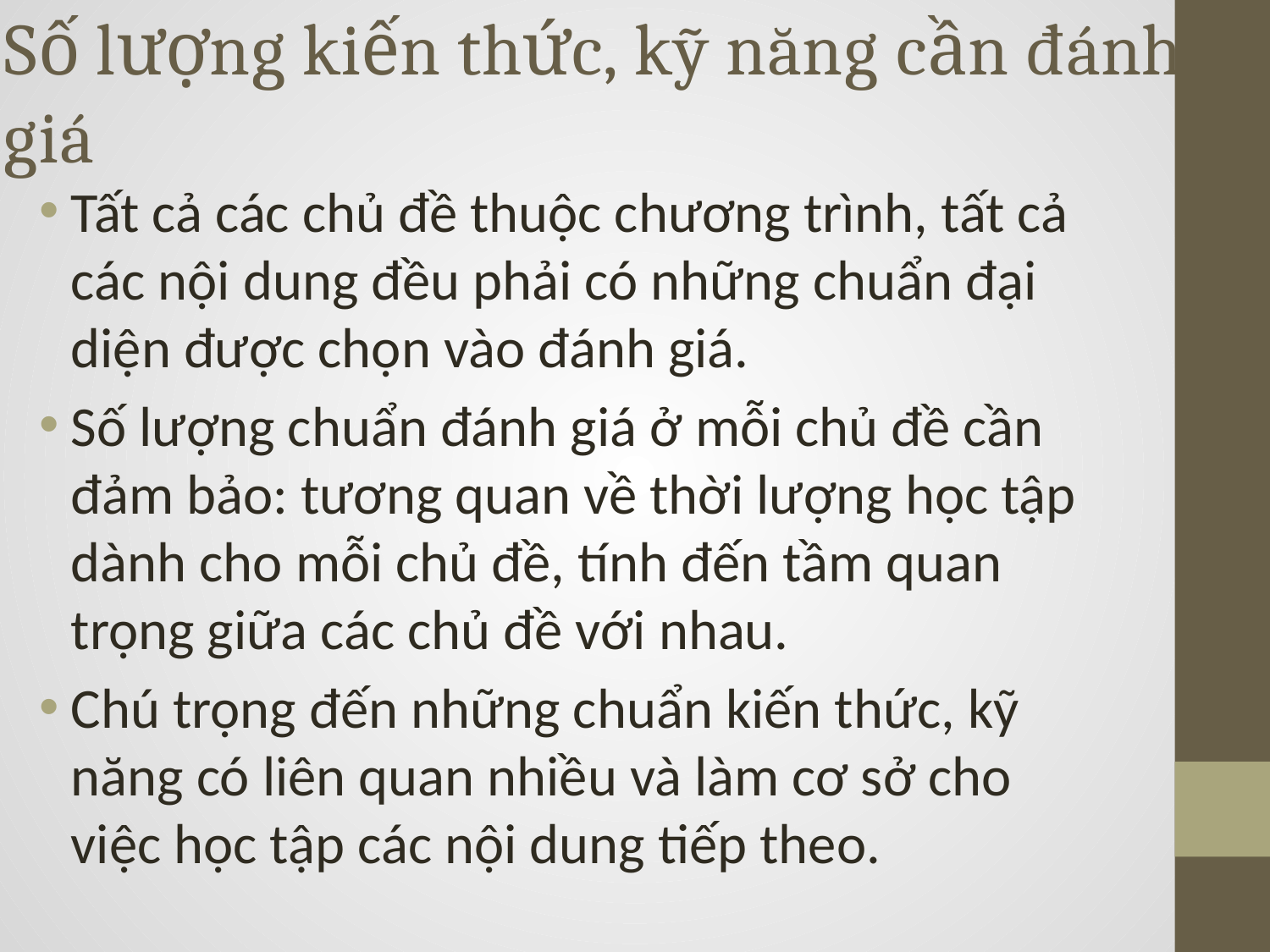

# Số lượng kiến thức, kỹ năng cần đánh giá
Tất cả các chủ đề thuộc chương trình, tất cả các nội dung đều phải có những chuẩn đại diện được chọn vào đánh giá.
Số lượng chuẩn đánh giá ở mỗi chủ đề cần đảm bảo: tương quan về thời lượng học tập dành cho mỗi chủ đề, tính đến tầm quan trọng giữa các chủ đề với nhau.
Chú trọng đến những chuẩn kiến thức, kỹ năng có liên quan nhiều và làm cơ sở cho việc học tập các nội dung tiếp theo.